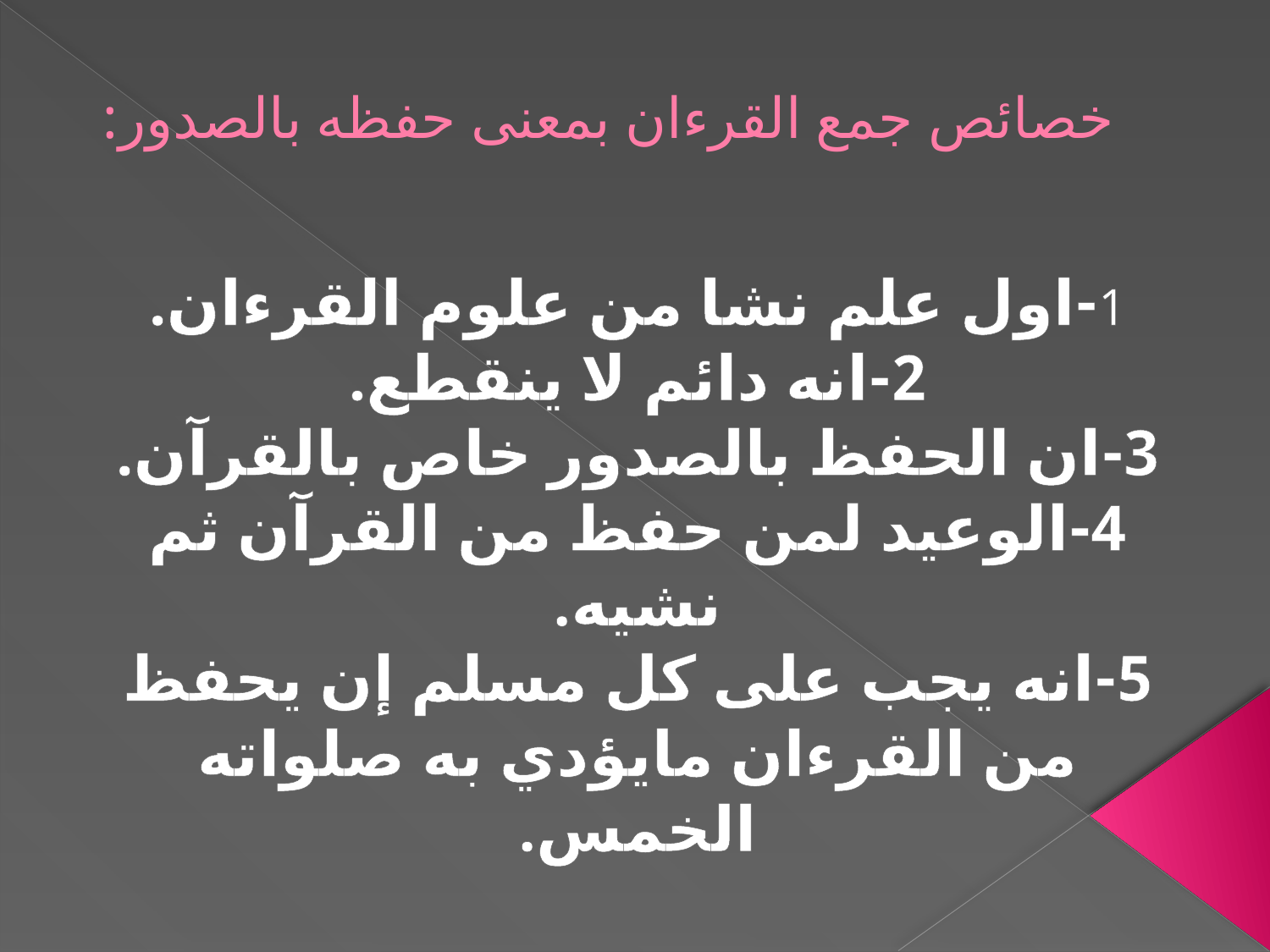

# خصائص جمع القرءان بمعنى حفظه بالصدور:
1-اول علم نشا من علوم القرءان.
2-انه دائم لا ينقطع.
3-ان الحفظ بالصدور خاص بالقرآن.
4-الوعيد لمن حفظ من القرآن ثم نشيه.
5-انه يجب على كل مسلم إن يحفظ من القرءان مايؤدي به صلواته الخمس.